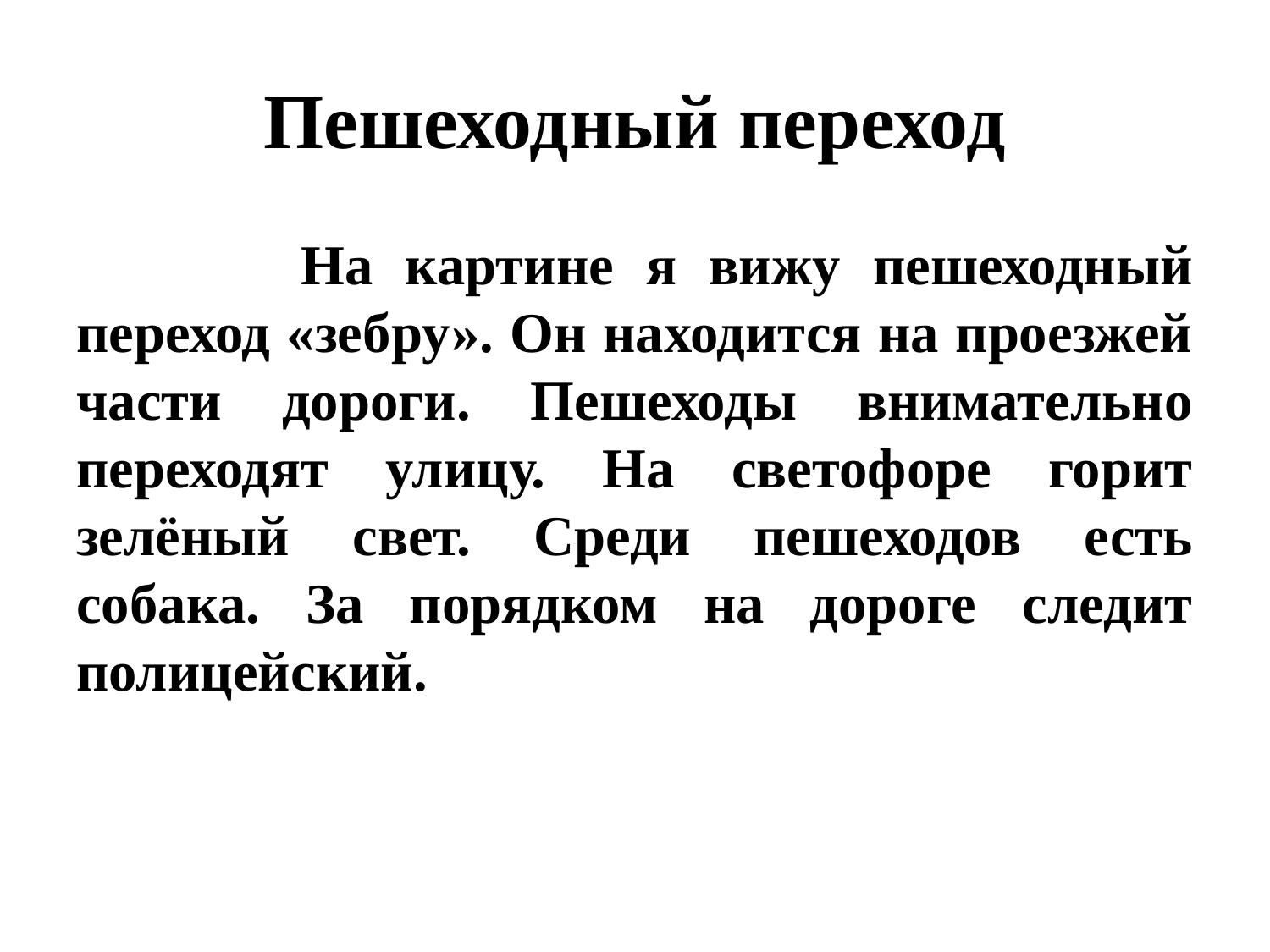

# Пешеходный переход
       На картине я вижу пешеходный переход «зебру». Он находится на проезжей части дороги. Пешеходы внимательно переходят улицу. На светофоре горит зелёный свет. Среди пешеходов есть собака. За порядком на дороге следит полицейский.